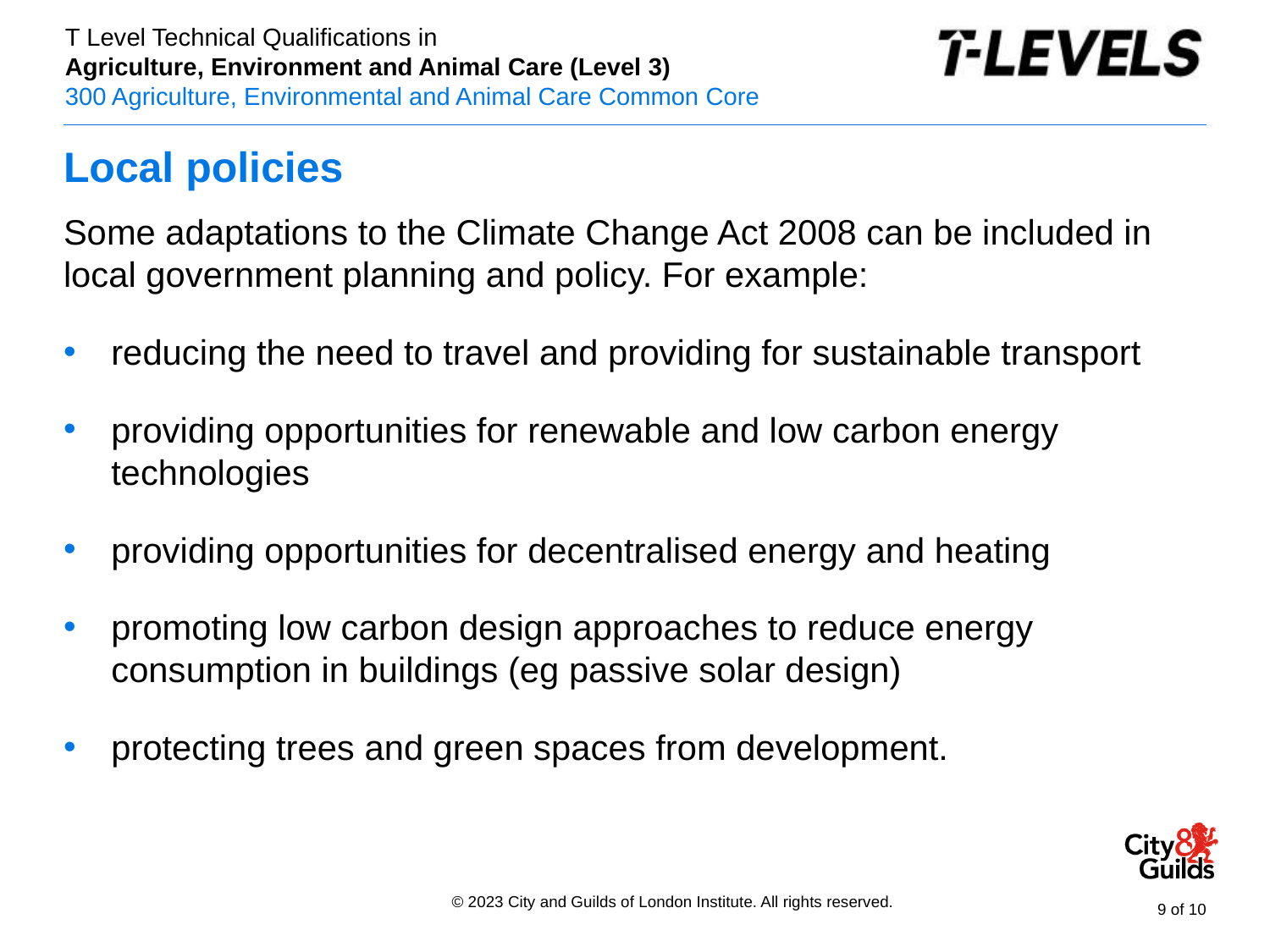

# Local policies
Some adaptations to the Climate Change Act 2008 can be included in local government planning and policy. For example:
reducing the need to travel and providing for sustainable transport
providing opportunities for renewable and low carbon energy technologies
providing opportunities for decentralised energy and heating
promoting low carbon design approaches to reduce energy consumption in buildings (eg passive solar design)
protecting trees and green spaces from development.